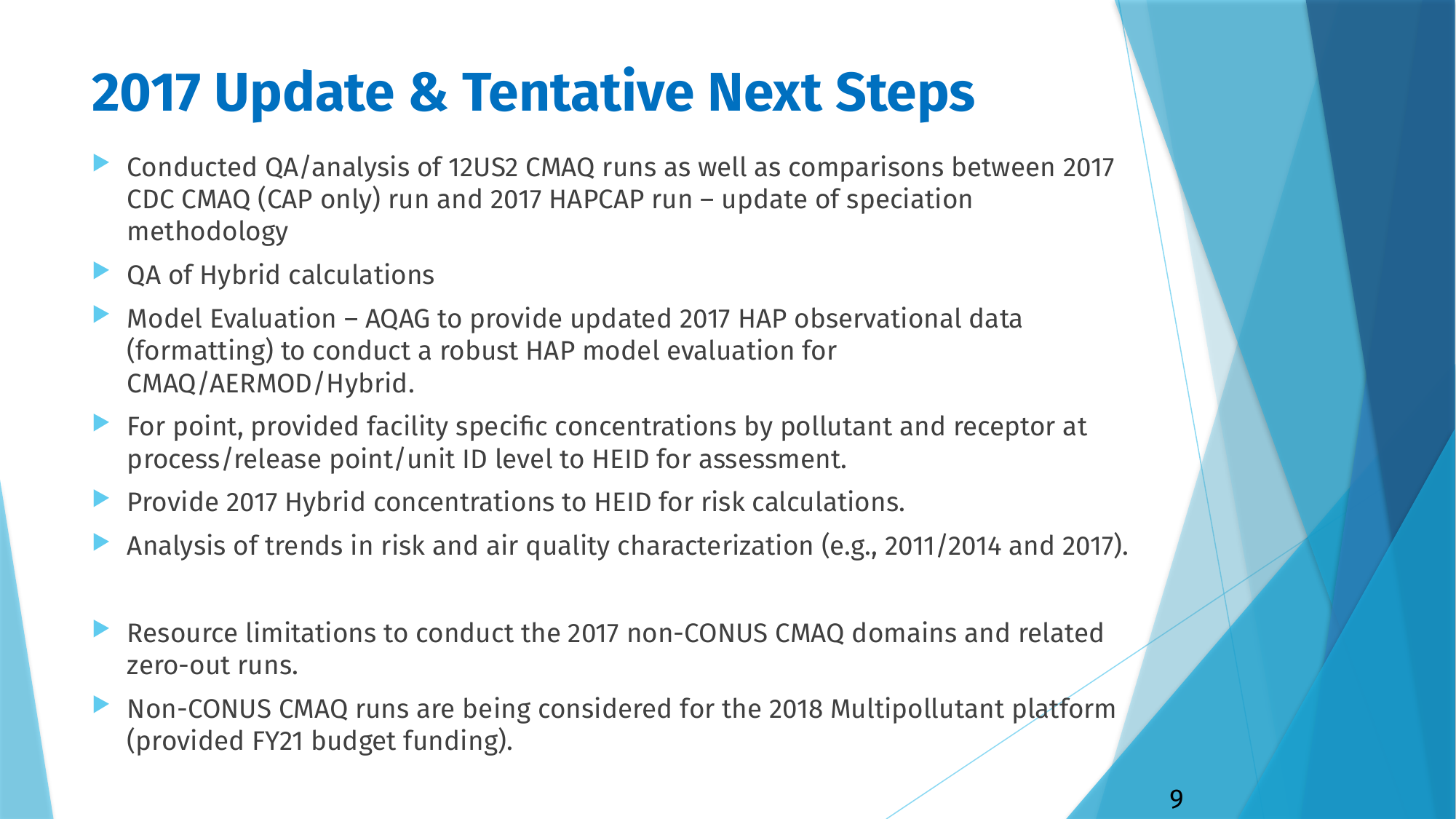

# 2017 Update & Tentative Next Steps
Conducted QA/analysis of 12US2 CMAQ runs as well as comparisons between 2017 CDC CMAQ (CAP only) run and 2017 HAPCAP run – update of speciation methodology
QA of Hybrid calculations
Model Evaluation – AQAG to provide updated 2017 HAP observational data (formatting) to conduct a robust HAP model evaluation for CMAQ/AERMOD/Hybrid.
For point, provided facility specific concentrations by pollutant and receptor at process/release point/unit ID level to HEID for assessment.
Provide 2017 Hybrid concentrations to HEID for risk calculations.
Analysis of trends in risk and air quality characterization (e.g., 2011/2014 and 2017).

Resource limitations to conduct the 2017 non-CONUS CMAQ domains and related zero-out runs.
Non-CONUS CMAQ runs are being considered for the 2018 Multipollutant platform (provided FY21 budget funding).

9